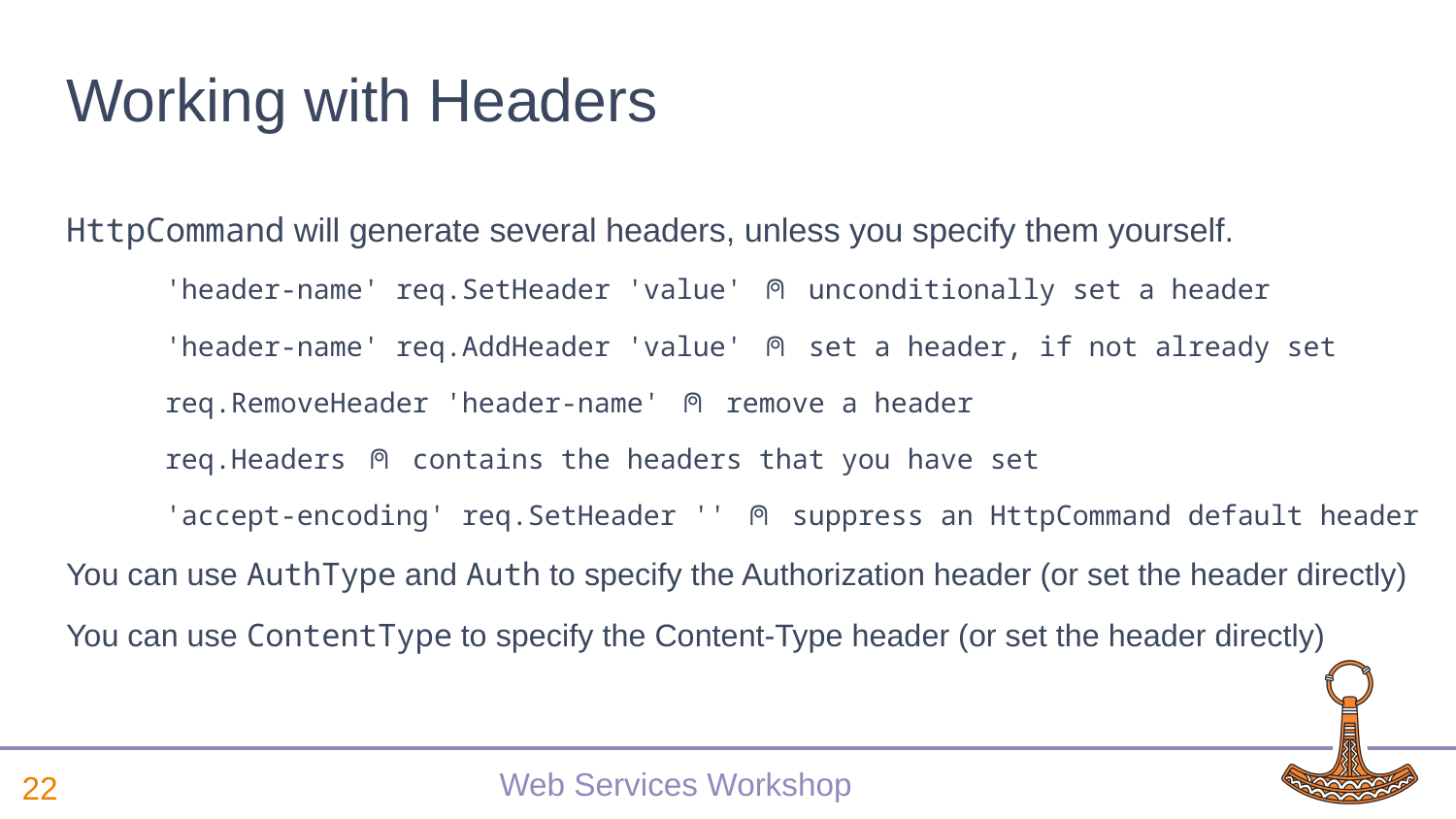

# Working with Headers
HttpCommand will generate several headers, unless you specify them yourself.
      'header-name' req.SetHeader 'value' ⍝ unconditionally set a header
      'header-name' req.AddHeader 'value' ⍝ set a header, if not already set
      req.RemoveHeader 'header-name' ⍝ remove a header
      req.Headers ⍝ contains the headers that you have set
      'accept-encoding' req.SetHeader '' ⍝ suppress an HttpCommand default header
You can use AuthType and Auth to specify the Authorization header (or set the header directly)
You can use ContentType to specify the Content-Type header (or set the header directly)